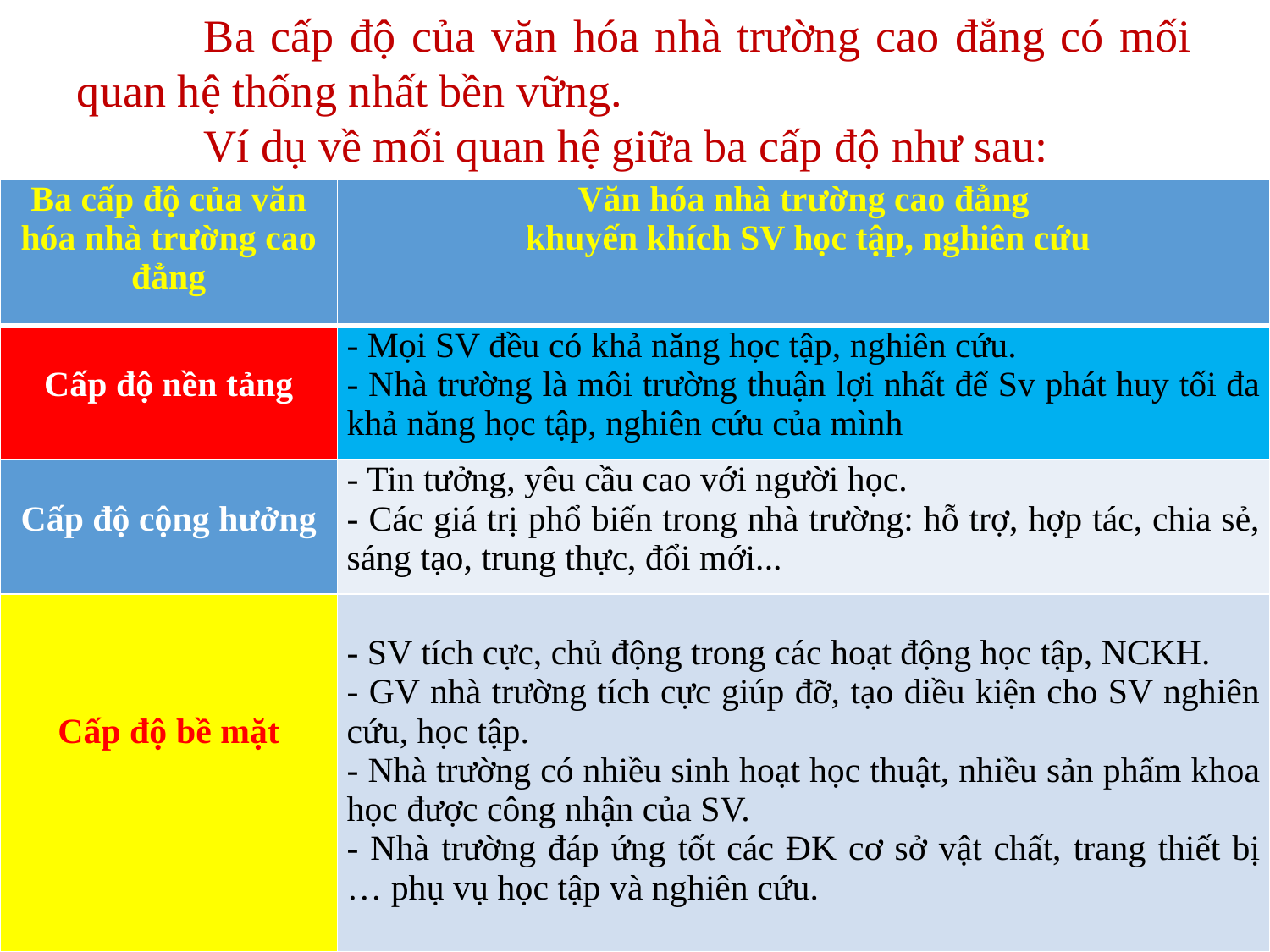

Ba cấp độ của văn hóa nhà trường cao đẳng có mối quan hệ thống nhất bền vững.
	Ví dụ về mối quan hệ giữa ba cấp độ như sau:
| Ba cấp độ của văn hóa nhà trường cao đẳng | Văn hóa nhà trường cao đẳng khuyến khích SV học tập, nghiên cứu |
| --- | --- |
| Cấp độ nền tảng | - Mọi SV đều có khả năng học tập, nghiên cứu. - Nhà trường là môi trường thuận lợi nhất để Sv phát huy tối đa khả năng học tập, nghiên cứu của mình |
| Cấp độ cộng hưởng | - Tin tưởng, yêu cầu cao với người học. - Các giá trị phổ biến trong nhà trường: hỗ trợ, hợp tác, chia sẻ, sáng tạo, trung thực, đổi mới... |
| Cấp độ bề mặt | - SV tích cực, chủ động trong các hoạt động học tập, NCKH. - GV nhà trường tích cực giúp đỡ, tạo diều kiện cho SV nghiên cứu, học tập. - Nhà trường có nhiều sinh hoạt học thuật, nhiều sản phẩm khoa học được công nhận của SV. - Nhà trường đáp ứng tốt các ĐK cơ sở vật chất, trang thiết bị … phụ vụ học tập và nghiên cứu. |